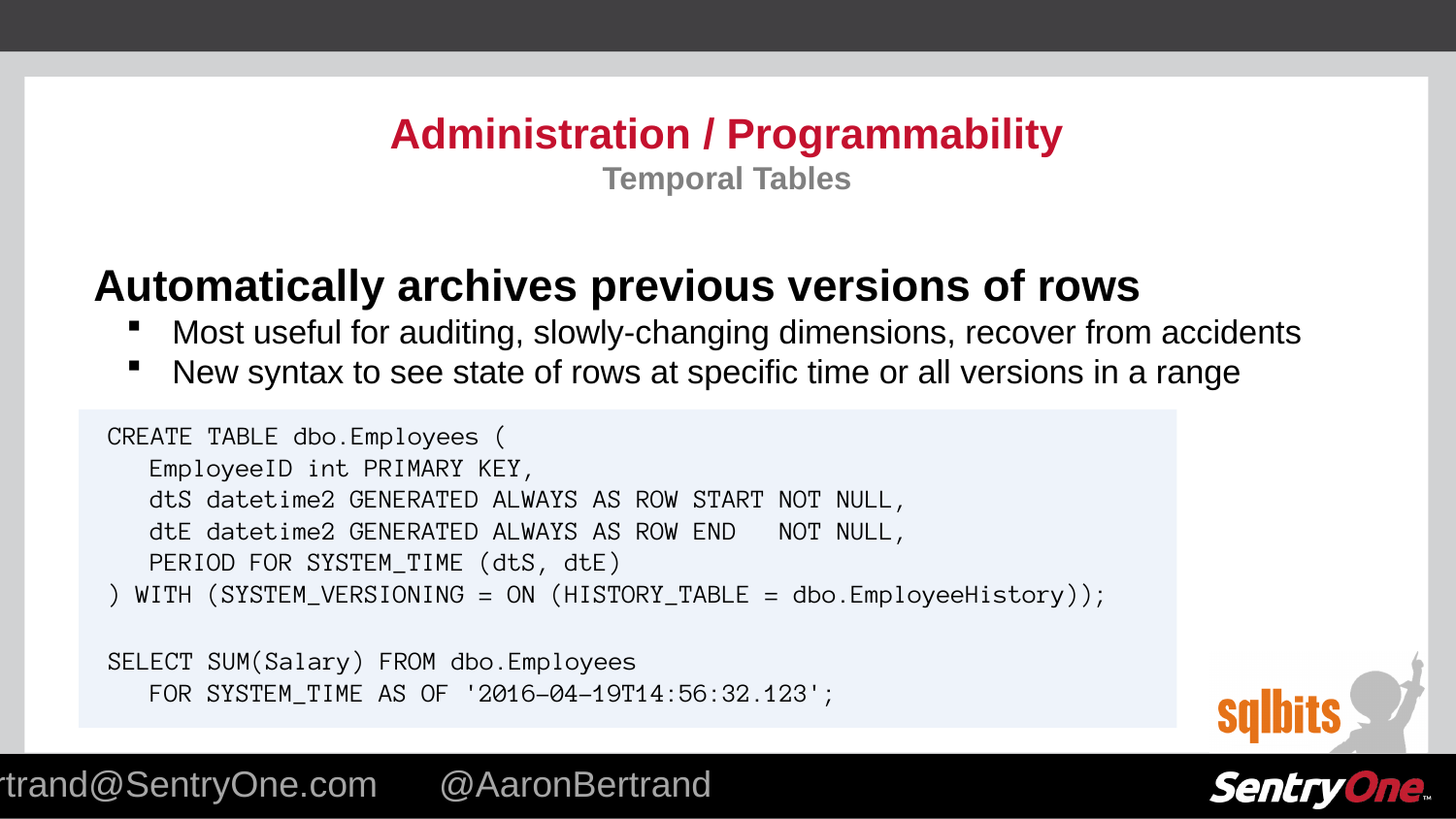

# Administration / Programmability Temporal Tables
Automatically archives previous versions of rows
Most useful for auditing, slowly-changing dimensions, recover from accidents
New syntax to see state of rows at specific time or all versions in a range
 CREATE TABLE dbo.Employees (
    EmployeeID int PRIMARY KEY,
    dtS datetime2 GENERATED ALWAYS AS ROW START NOT NULL,
    dtE datetime2 GENERATED ALWAYS AS ROW END   NOT NULL,
    PERIOD FOR SYSTEM_TIME (dtS, dtE)
 ) WITH (SYSTEM_VERSIONING = ON (HISTORY_TABLE = dbo.EmployeeHistory));
 SELECT SUM(Salary) FROM dbo.Employees
    FOR SYSTEM_TIME AS OF '2016-04-19T14:56:32.123';